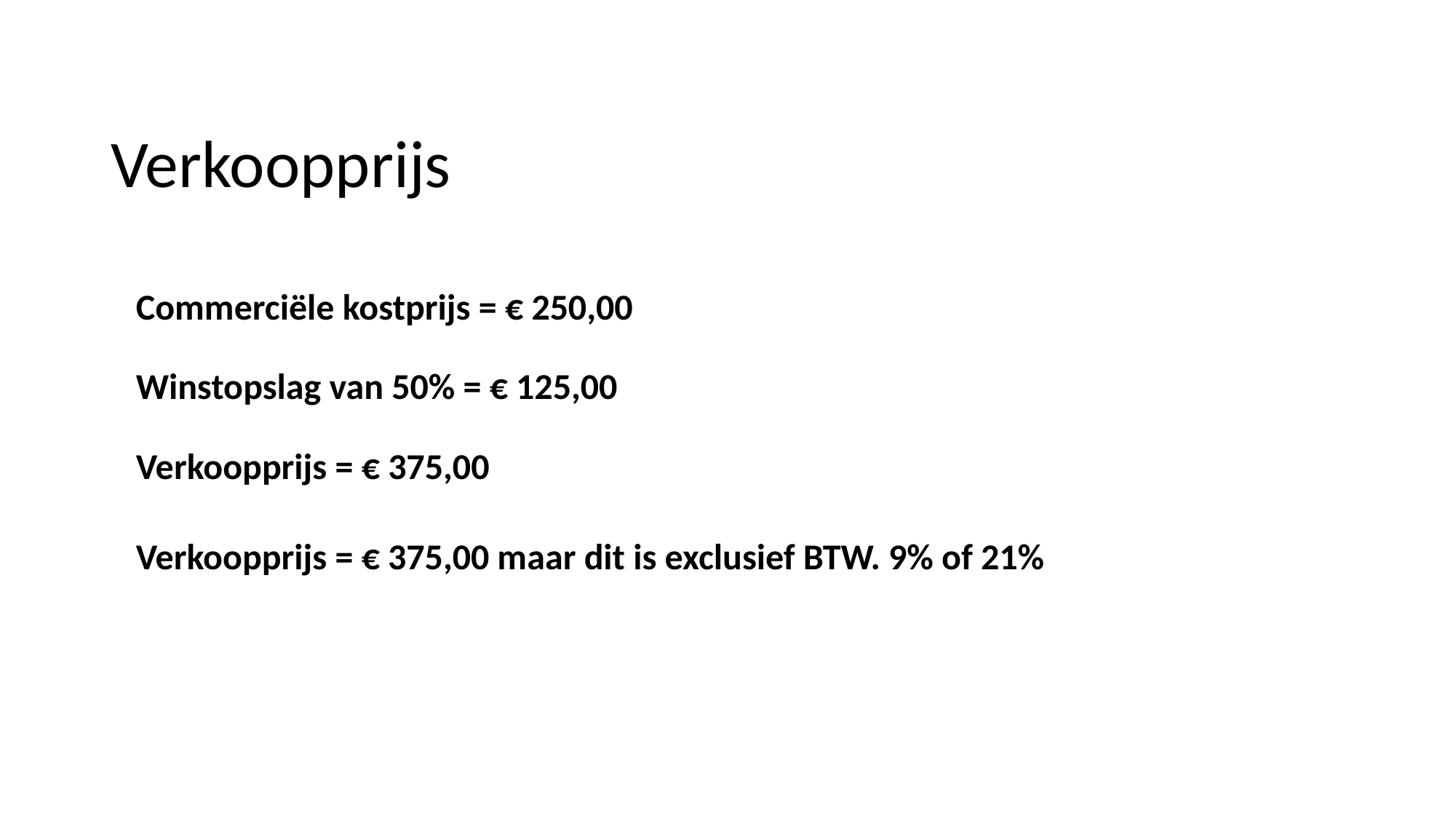

# Verkoopprijs
Commerciële kostprijs = € 250,00
Winstopslag van 50% = € 125,00
Verkoopprijs = € 375,00
Verkoopprijs = € 375,00 maar dit is exclusief BTW. 9% of 21%